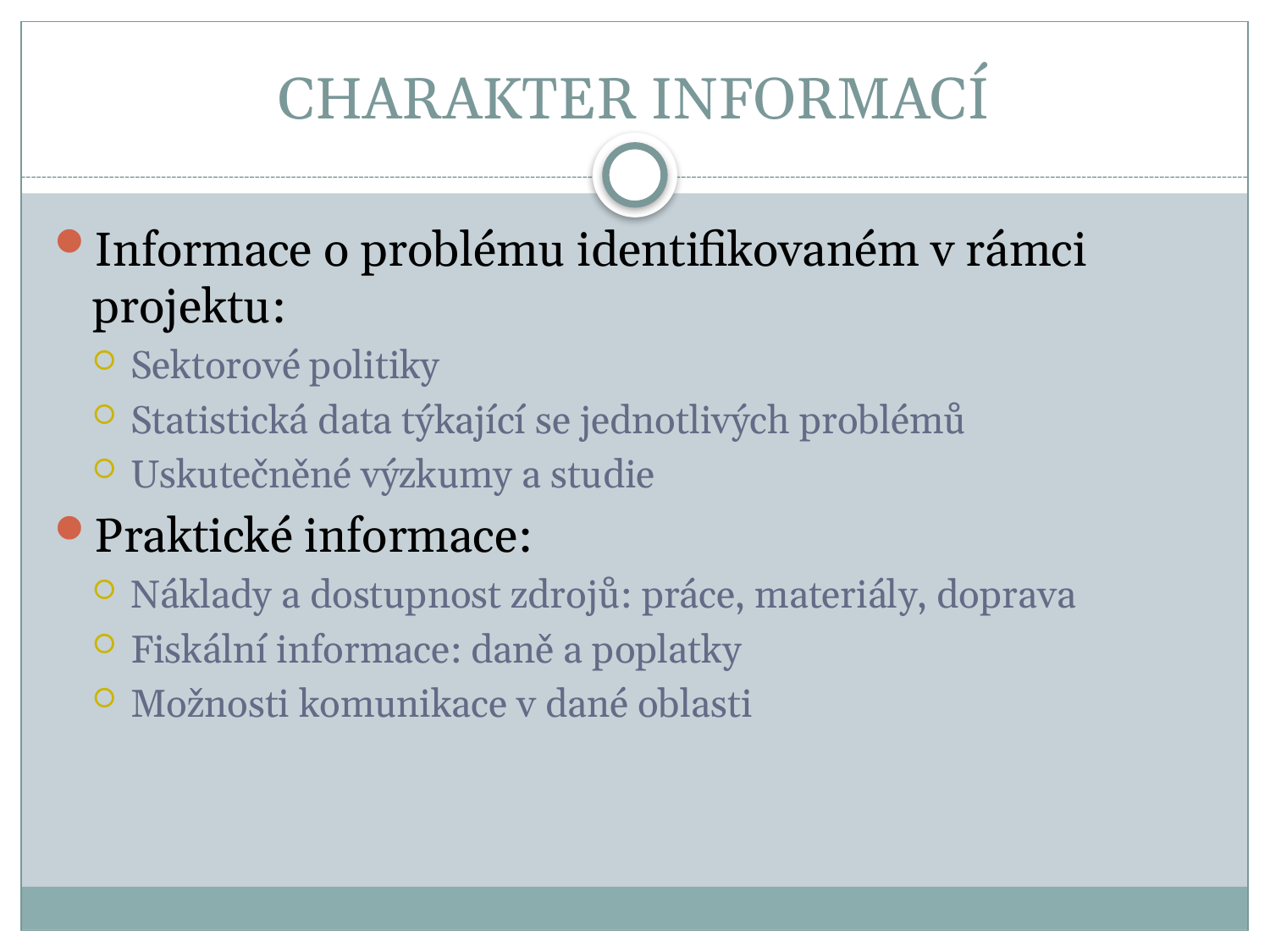

# CHARAKTER INFORMACÍ
Informace o problému identifikovaném v rámci projektu:
Sektorové politiky
Statistická data týkající se jednotlivých problémů
Uskutečněné výzkumy a studie
Praktické informace:
Náklady a dostupnost zdrojů: práce, materiály, doprava
Fiskální informace: daně a poplatky
Možnosti komunikace v dané oblasti